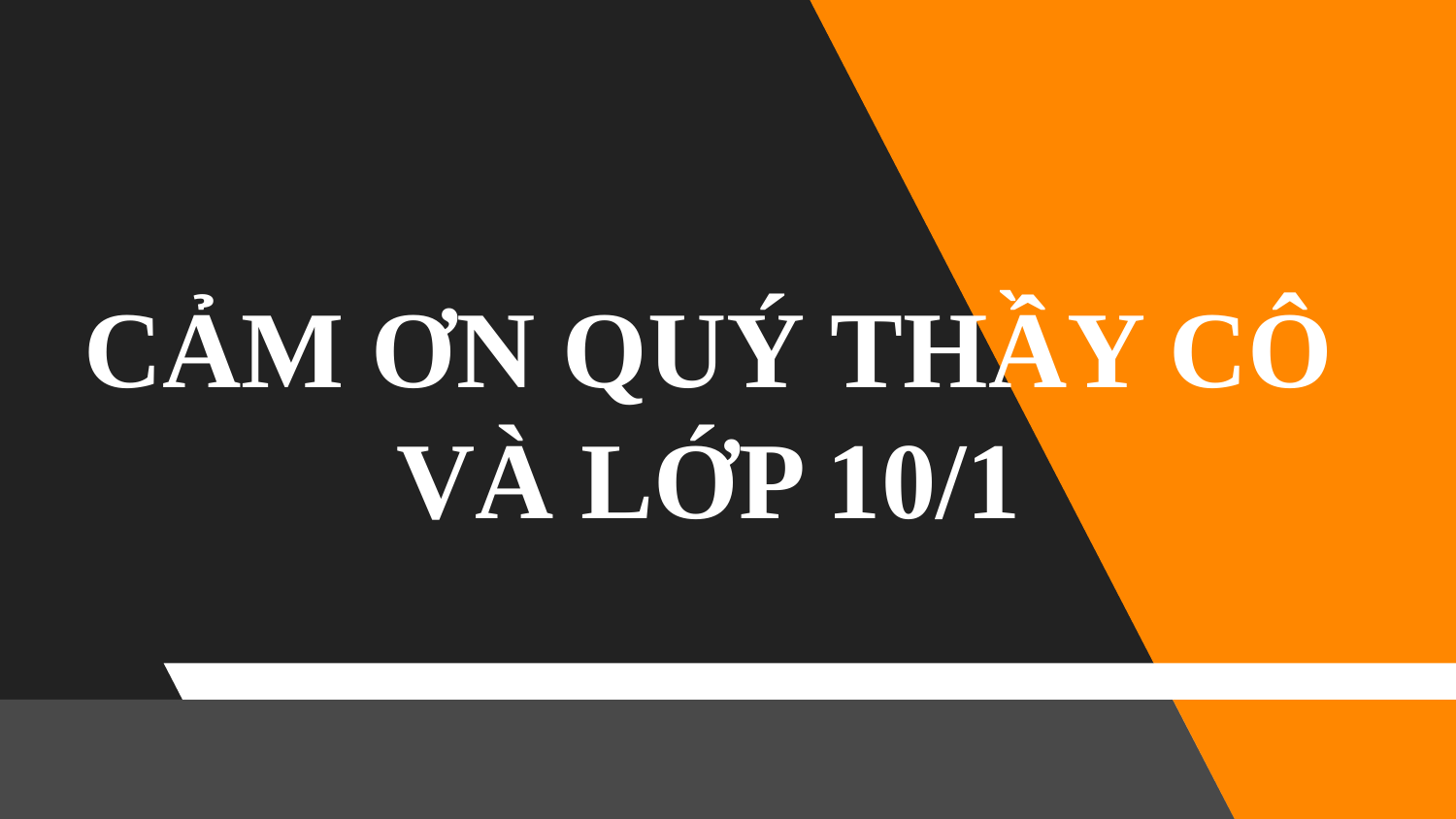

# CẢM ƠN QUÝ THẦY CÔ VÀ LỚP 10/1